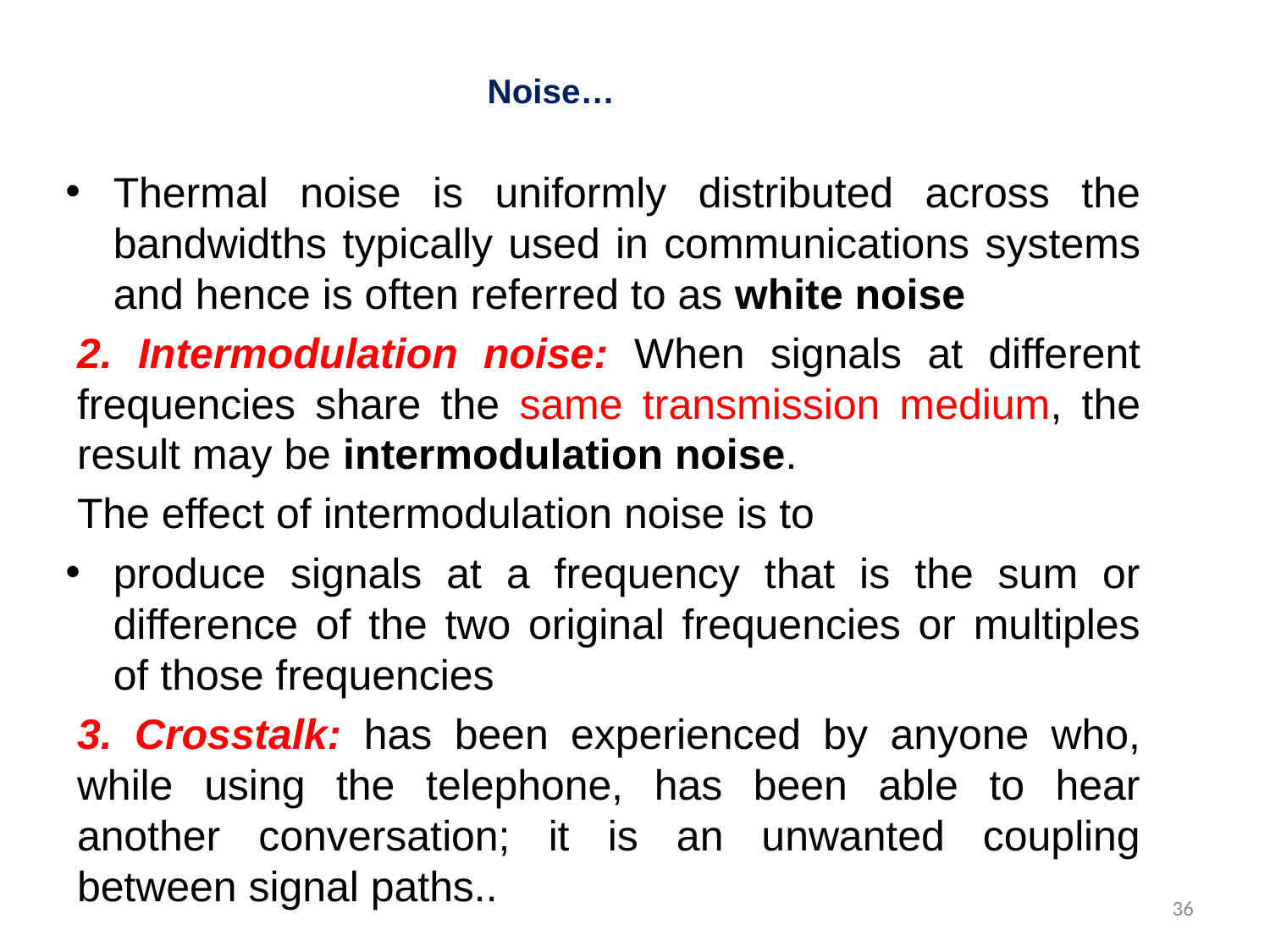

# Noise…
Thermal noise is uniformly distributed across the bandwidths typically used in communications systems and hence is often referred to as white noise
2. Intermodulation noise: When signals at different frequencies share the same transmission medium, the result may be intermodulation noise.
The effect of intermodulation noise is to
produce signals at a frequency that is the sum or difference of the two original frequencies or multiples of those frequencies
3. Crosstalk: has been experienced by anyone who, while using the telephone, has been able to hear another conversation; it is an unwanted coupling between signal paths..
36